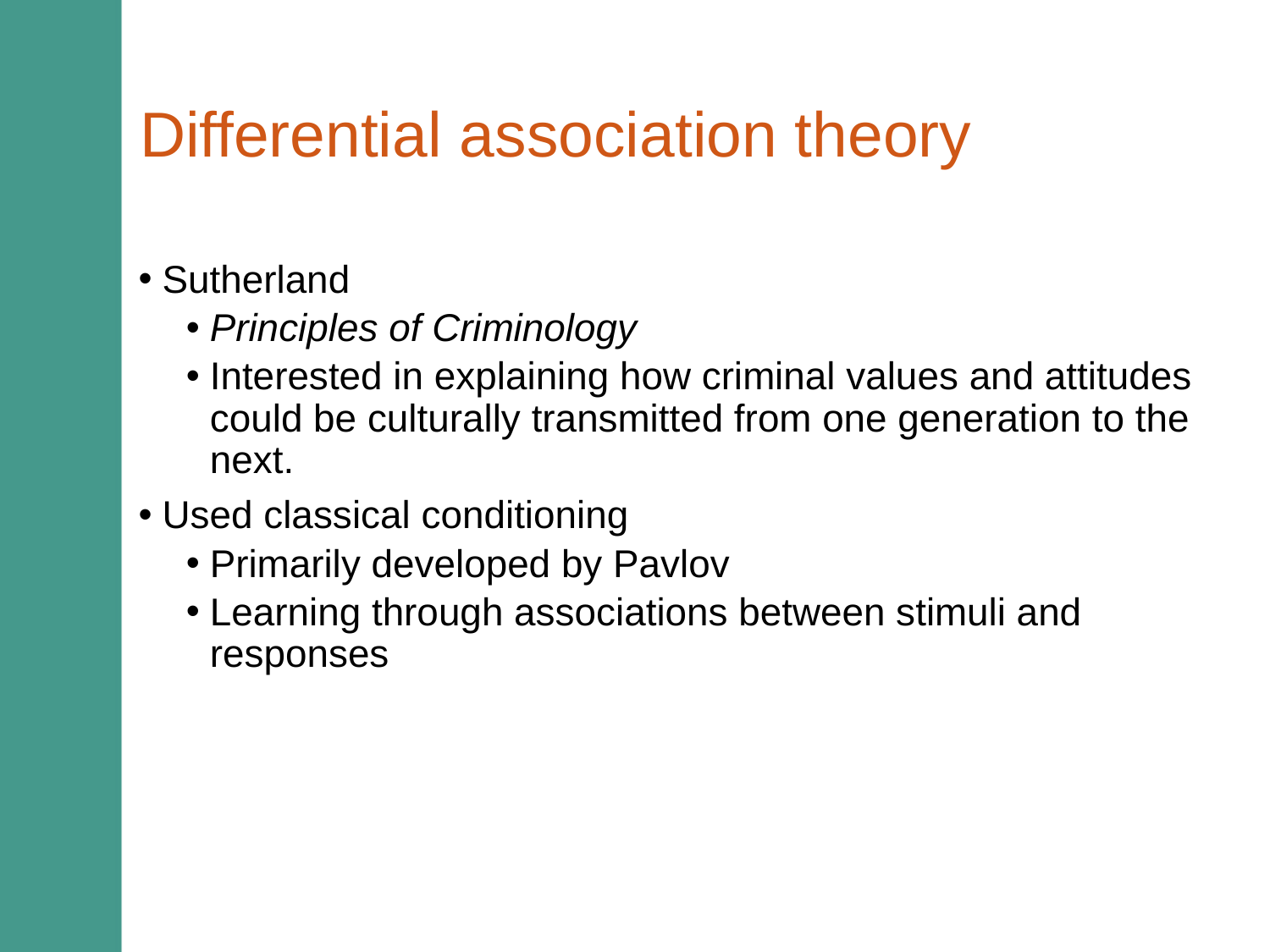

# Differential association theory
Sutherland
Principles of Criminology
Interested in explaining how criminal values and attitudes could be culturally transmitted from one generation to the next.
Used classical conditioning
Primarily developed by Pavlov
Learning through associations between stimuli and responses